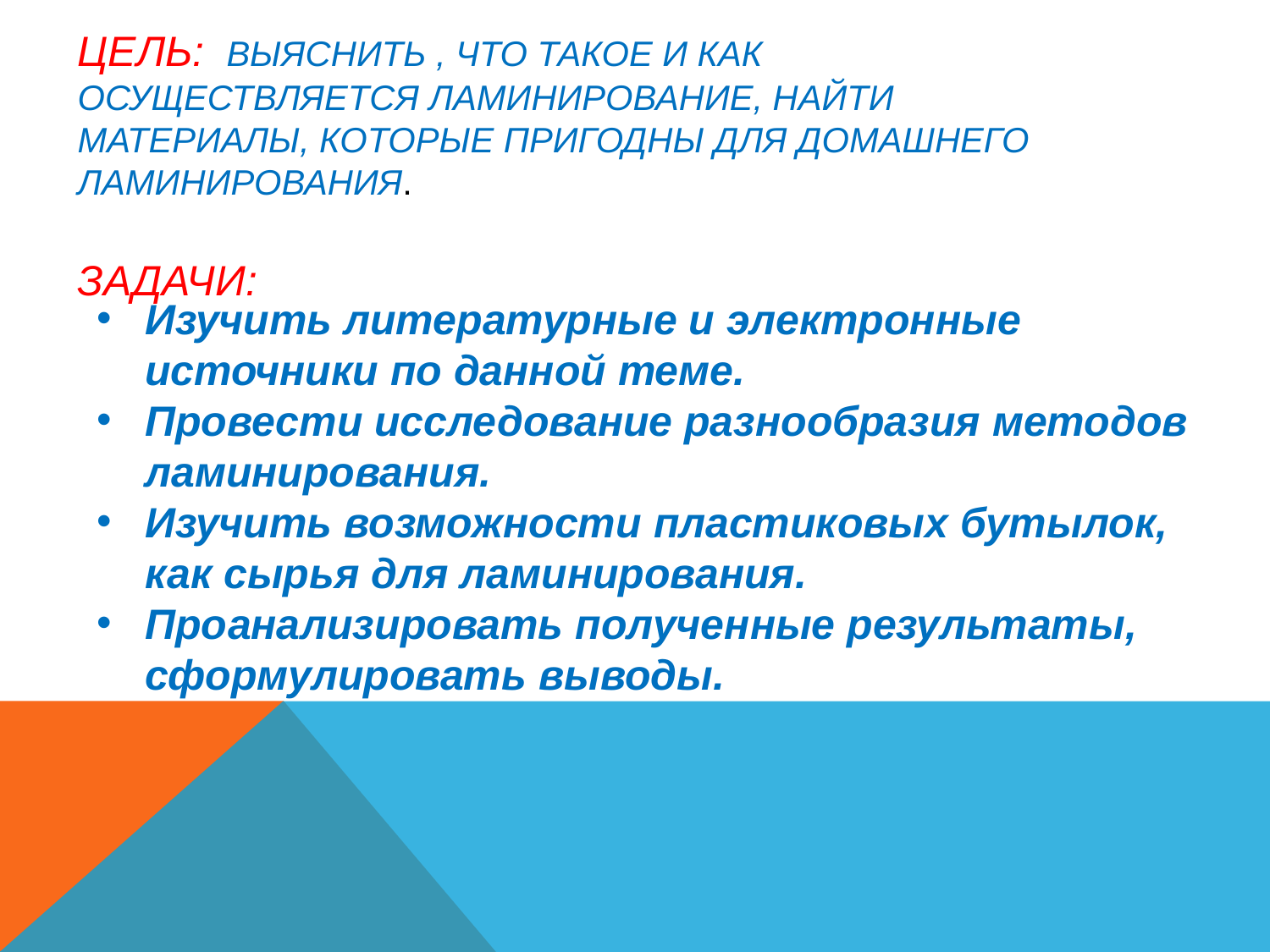

# Цель:  выяснить , что такое и как осуществляется ламинирование, найти материалы, которые пригодны для домашнего ламинирования. Задачи:
Изучить литературные и электронные источники по данной теме.
Провести исследование разнообразия методов ламинирования.
Изучить возможности пластиковых бутылок, как сырья для ламинирования.
Проанализировать полученные результаты, сформулировать выводы.